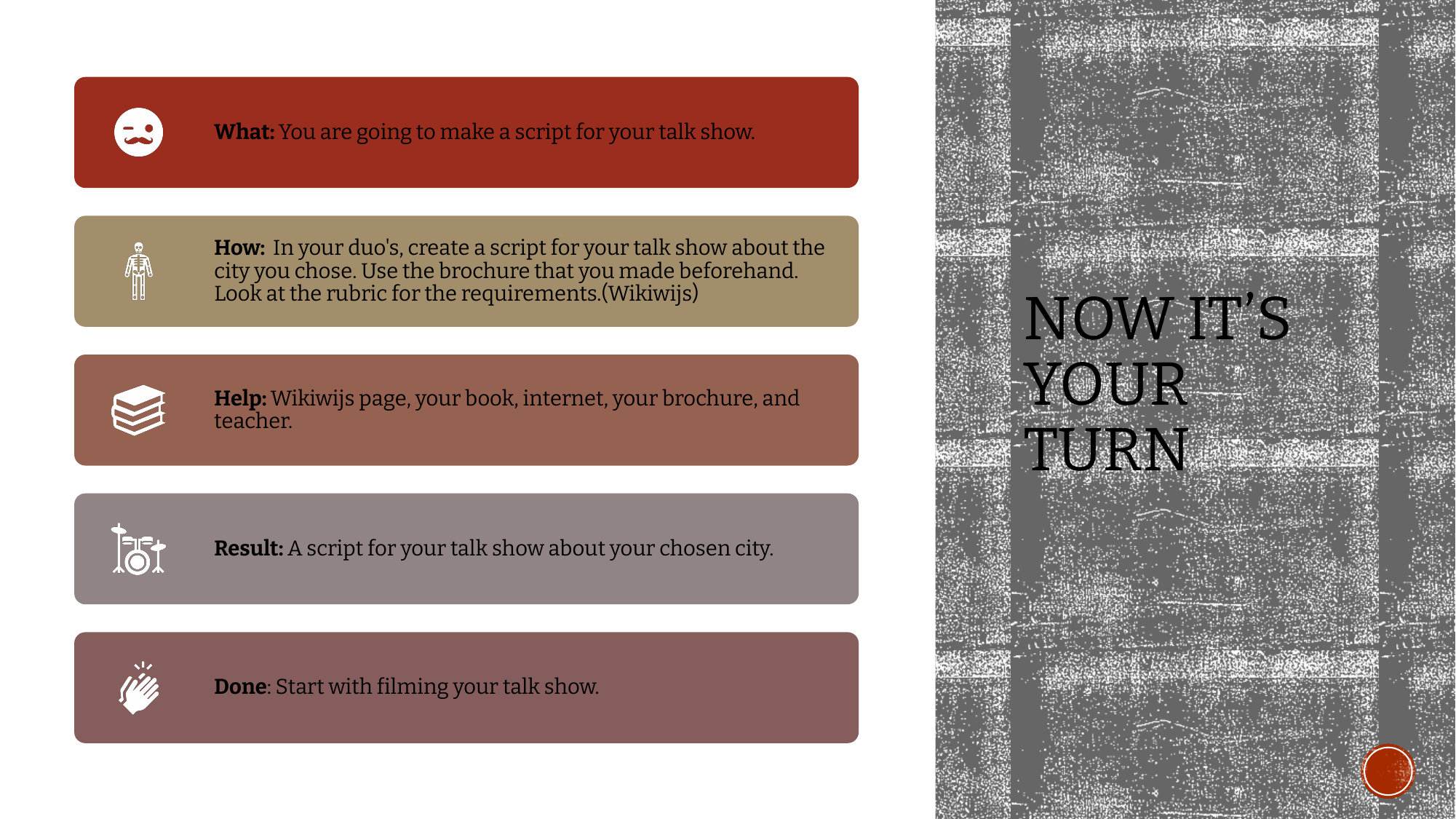

What: You are going to make a script for your talk show.
How:  In your duo's, create a script for your talk show about the city you chose. Use the brochure that you made beforehand. Look at the rubric for the requirements.(Wikiwijs)
Help: Wikiwijs page, your book, internet, your brochure, and teacher.
Result: A script for your talk show about your chosen city.
Done: Start with filming your talk show.
# Now it’s your turn